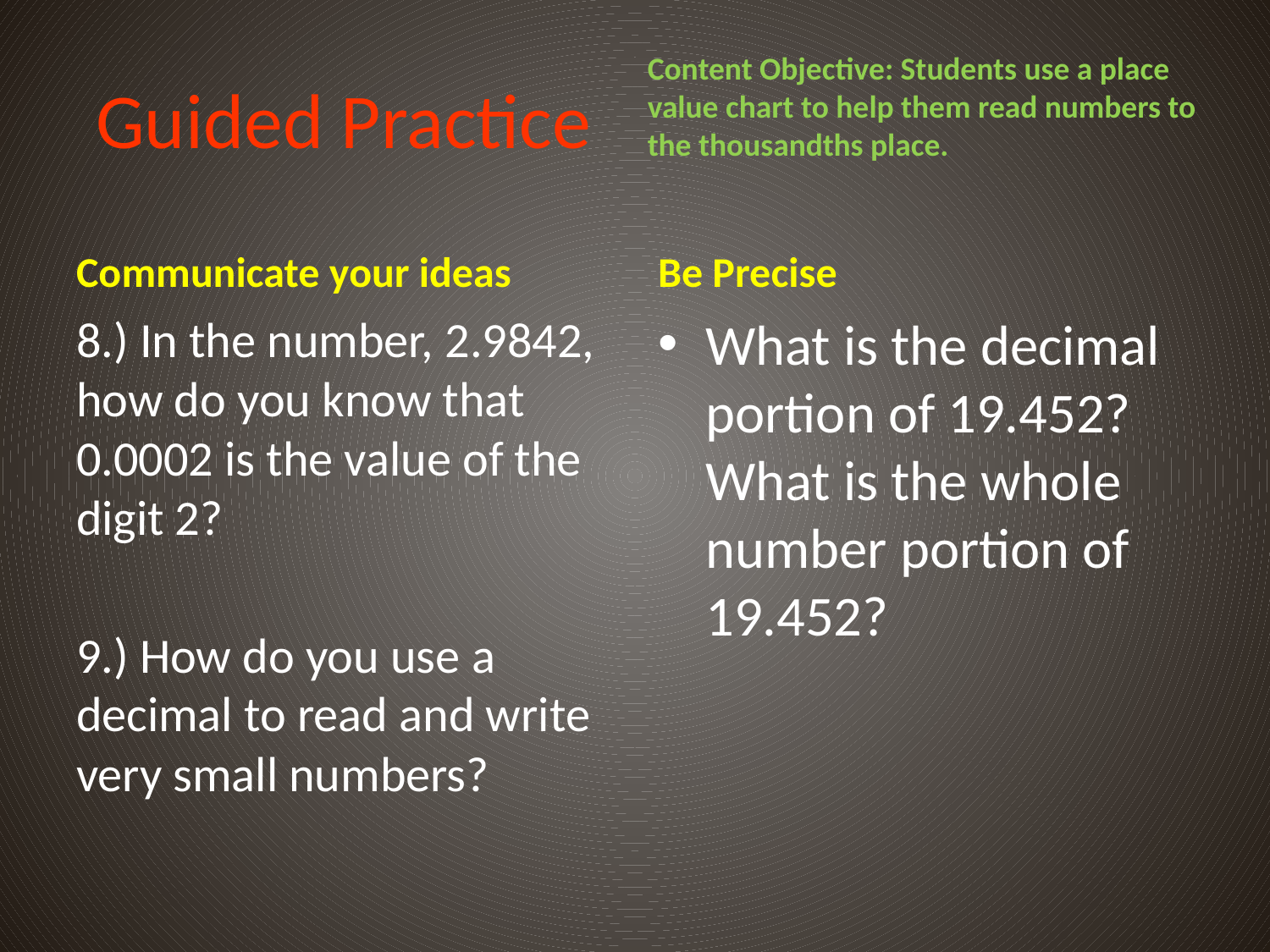

# Guided Practice
Content Objective: Students use a place value chart to help them read numbers to the thousandths place.
Communicate your ideas
Be Precise
8.) In the number, 2.9842, how do you know that 0.0002 is the value of the digit 2?

9.) How do you use a decimal to read and write very small numbers?
What is the decimal portion of 19.452? What is the whole number portion of 19.452?